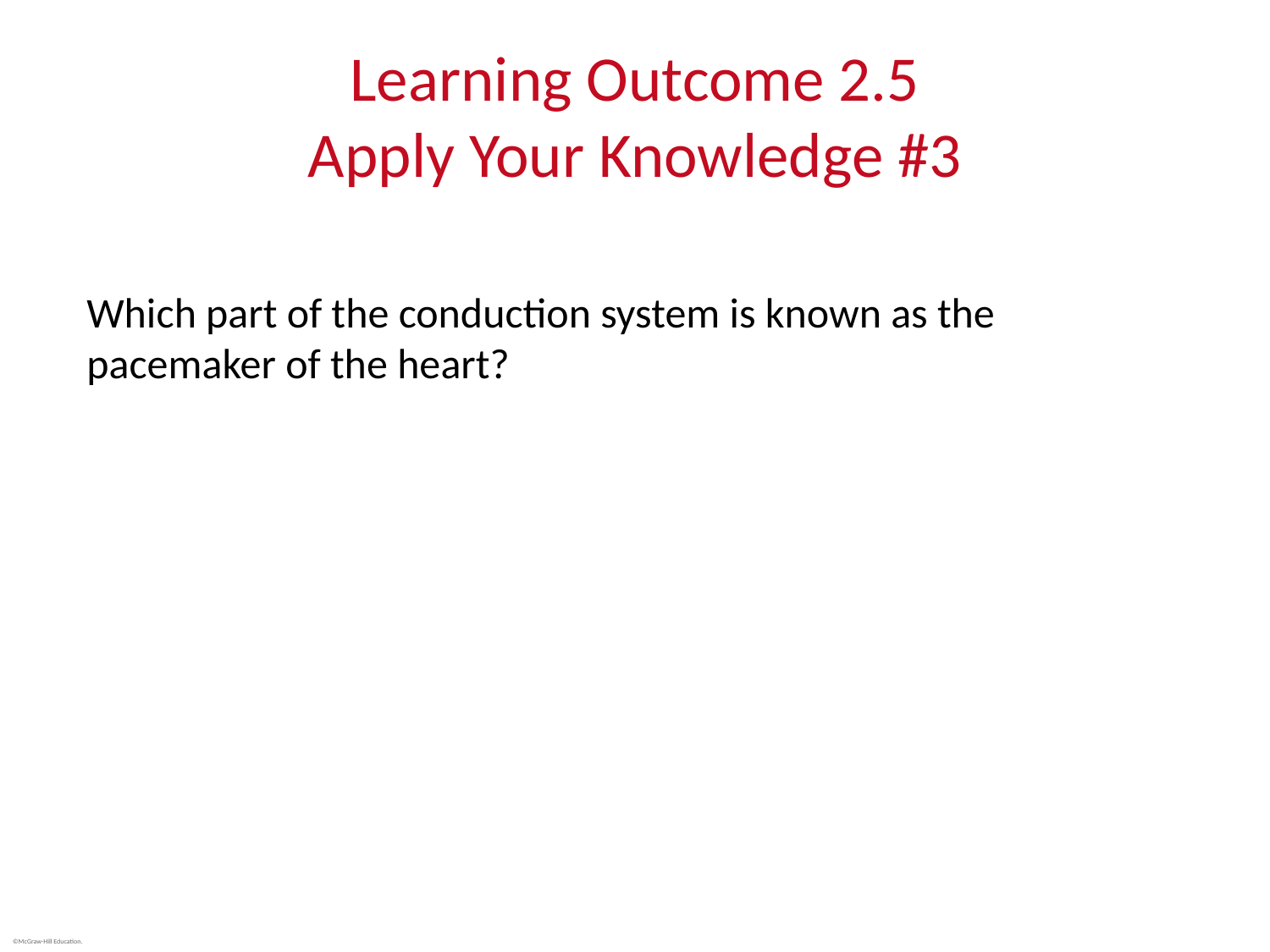

# Learning Outcome 2.5 Apply Your Knowledge #3
Which part of the conduction system is known as the pacemaker of the heart?